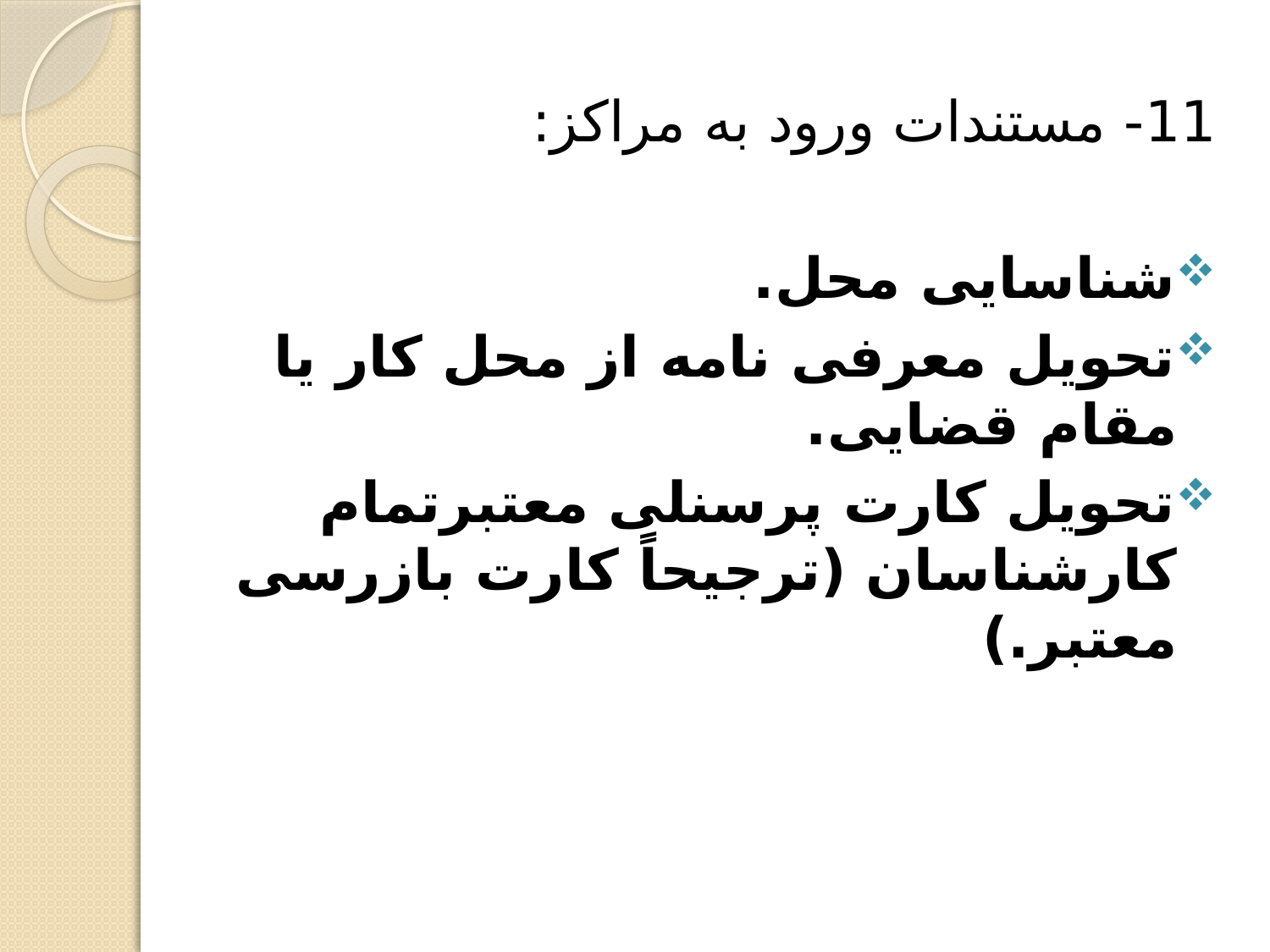

11- مستندات ورود به مراکز:

شناسایی محل.
تحویل معرفی نامه از محل کار یا مقام قضایی.
تحویل کارت پرسنلی معتبرتمام کارشناسان (ترجیحاً کارت بازرسی معتبر.)